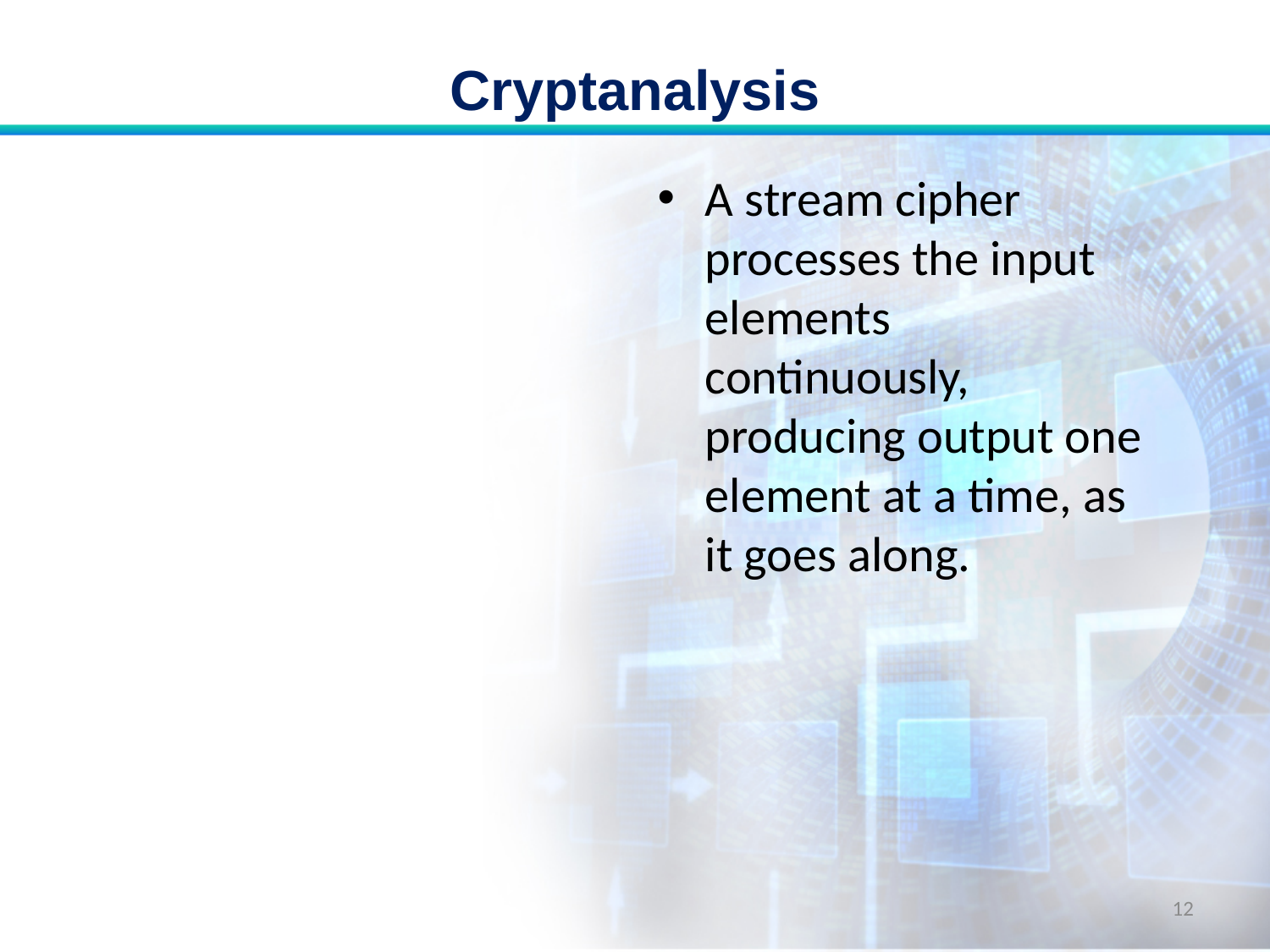

# Cryptanalysis
A stream cipher processes the input elements continuously, producing output one element at a time, as it goes along.

12